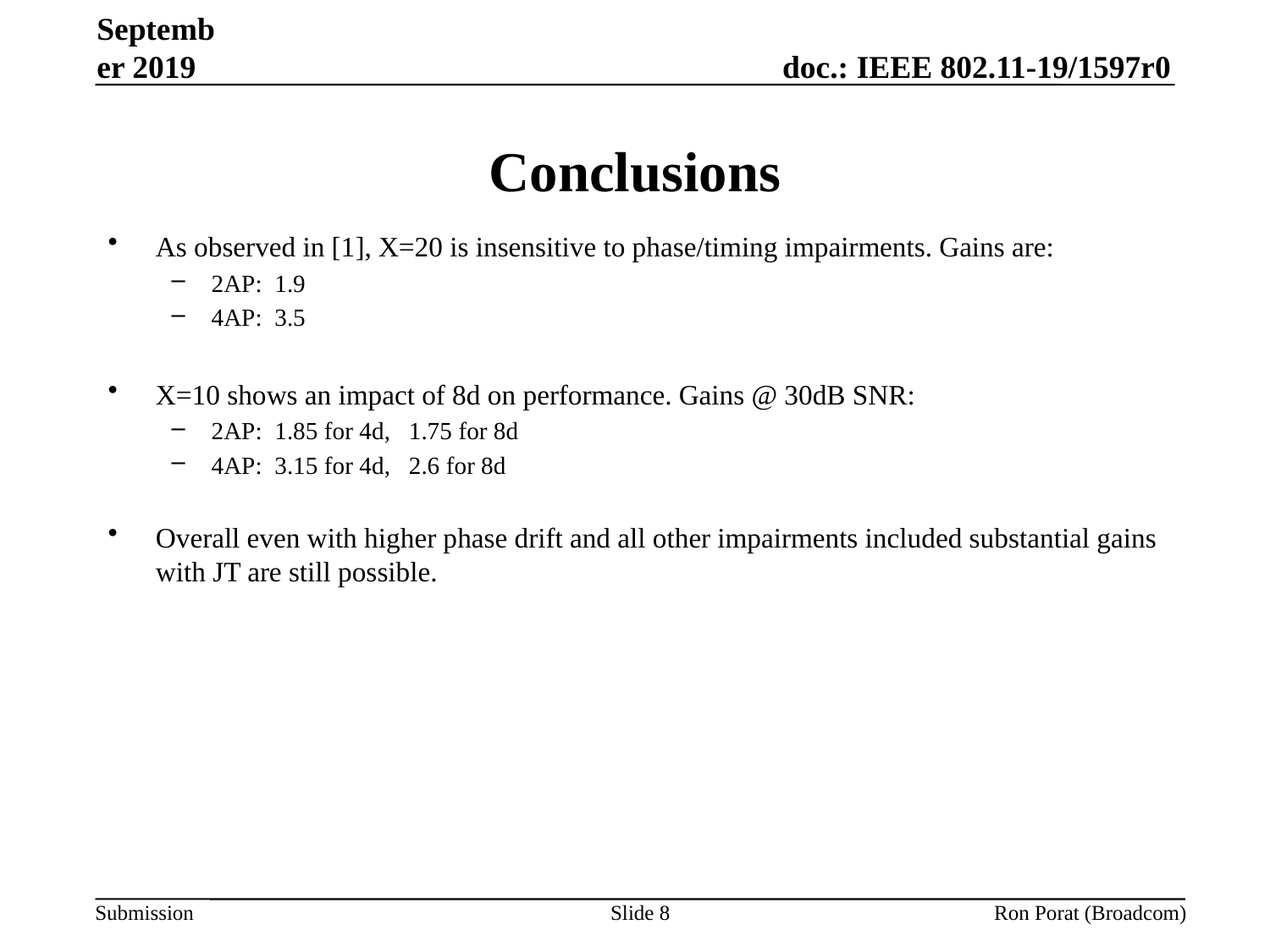

September 2019
# Conclusions
As observed in [1], X=20 is insensitive to phase/timing impairments. Gains are:
2AP:  1.9
4AP:  3.5

X=10 shows an impact of 8d on performance. Gains @ 30dB SNR:
2AP:  1.85 for 4d,   1.75 for 8d
4AP:  3.15 for 4d,   2.6 for 8d

Overall even with higher phase drift and all other impairments included substantial gains with JT are still possible.

Slide 8
Ron Porat (Broadcom)